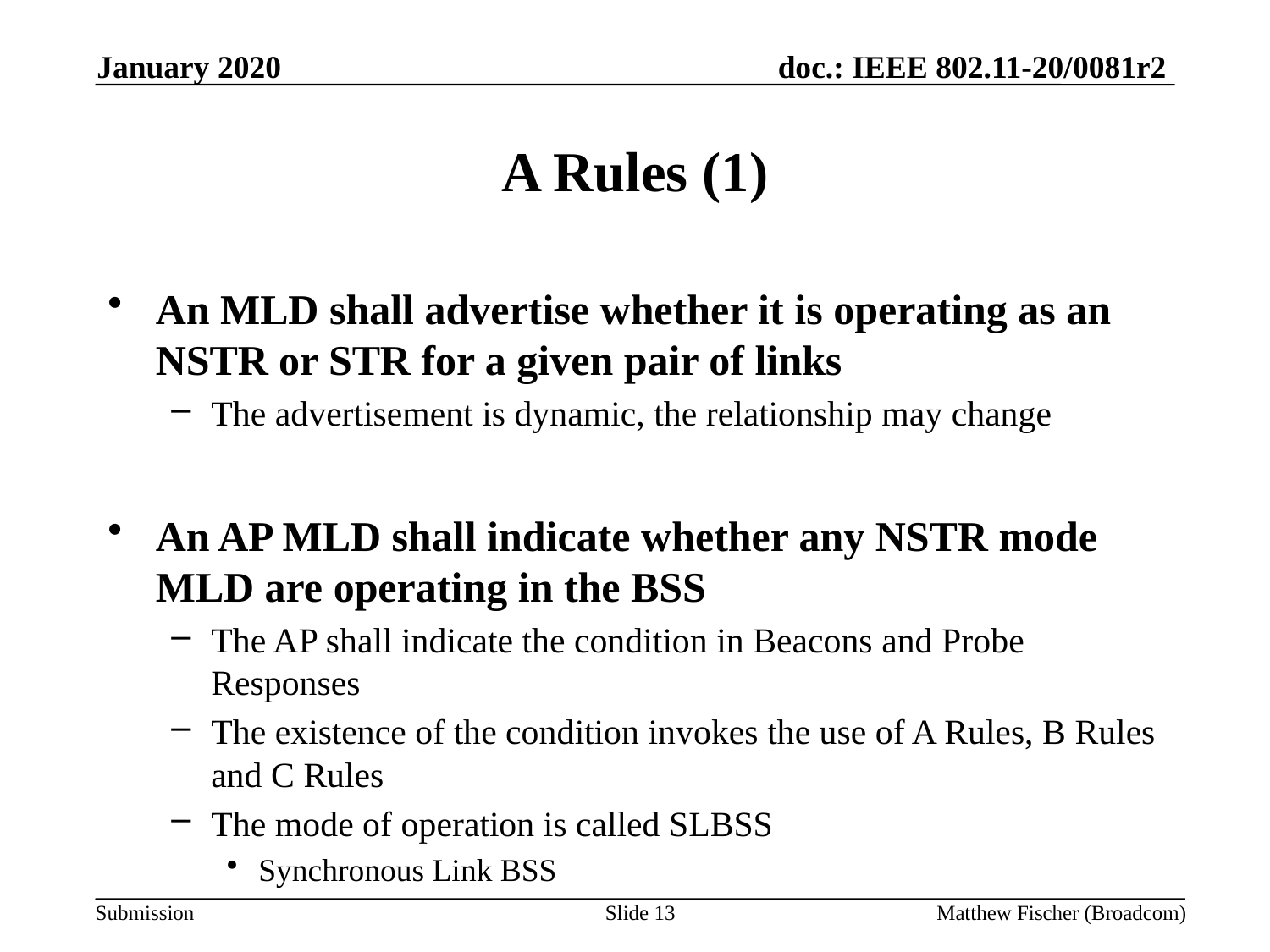

January 2020
# A Rules (1)
An MLD shall advertise whether it is operating as an NSTR or STR for a given pair of links
The advertisement is dynamic, the relationship may change

An AP MLD shall indicate whether any NSTR mode MLD are operating in the BSS
The AP shall indicate the condition in Beacons and Probe Responses
The existence of the condition invokes the use of A Rules, B Rules and C Rules
The mode of operation is called SLBSS
Synchronous Link BSS

Slide 13
Matthew Fischer (Broadcom)